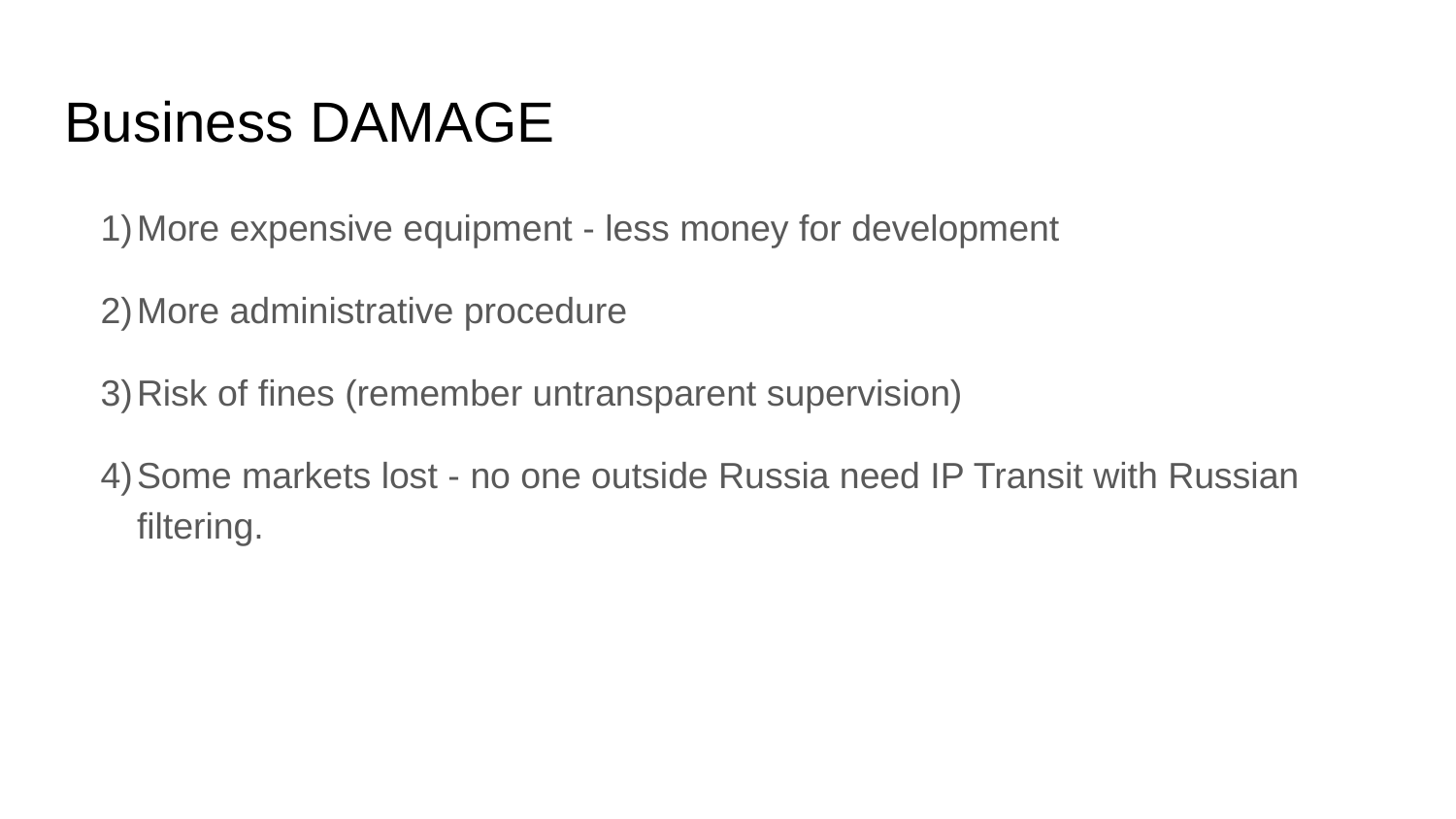

# Business DAMAGE
More expensive equipment - less money for development
More administrative procedure
Risk of fines (remember untransparent supervision)
Some markets lost - no one outside Russia need IP Transit with Russian filtering.